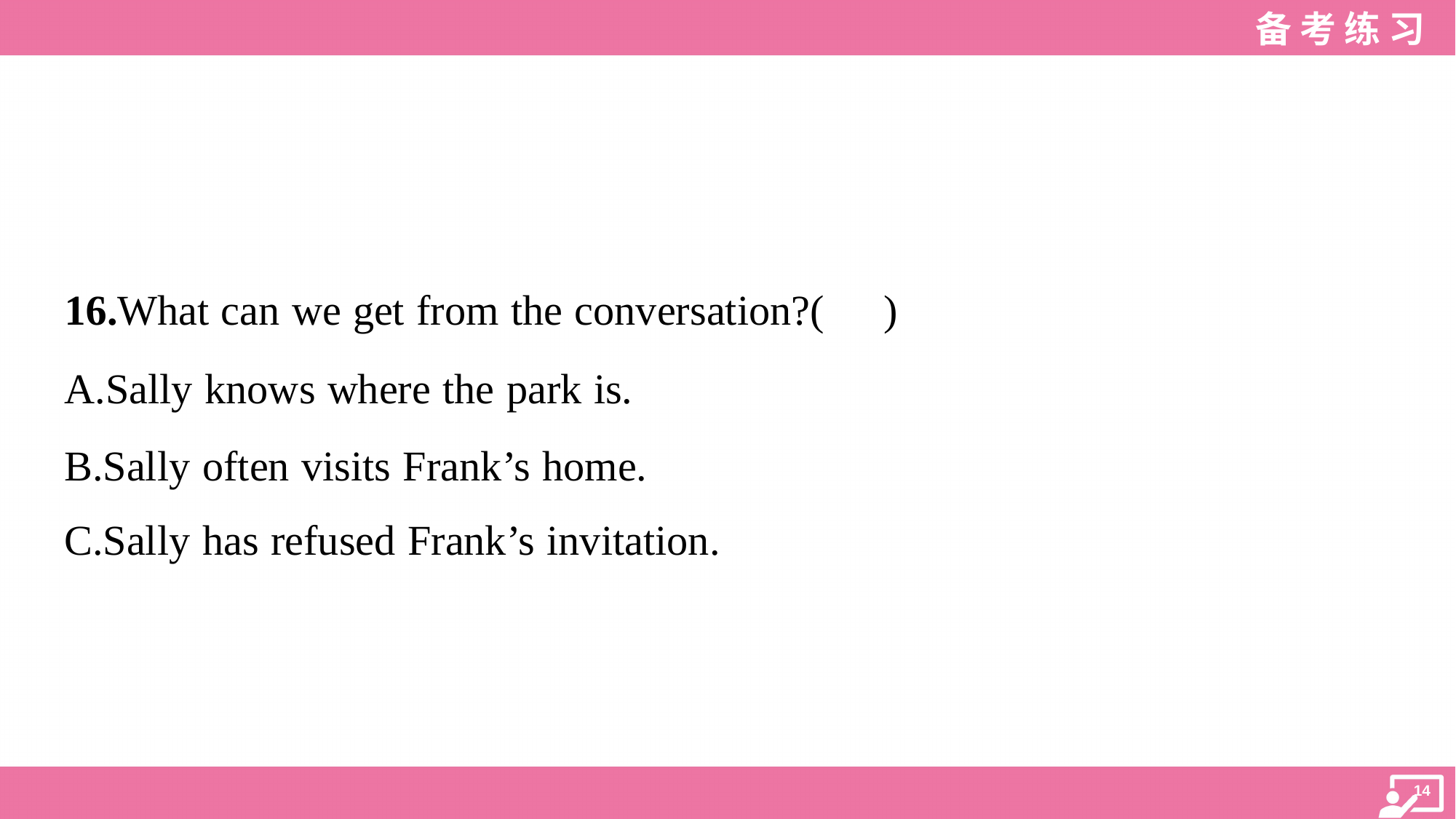

16.What can we get from the conversation?(     )
A.Sally knows where the park is.
B.Sally often visits Frank’s home.
C.Sally has refused Frank’s invitation.